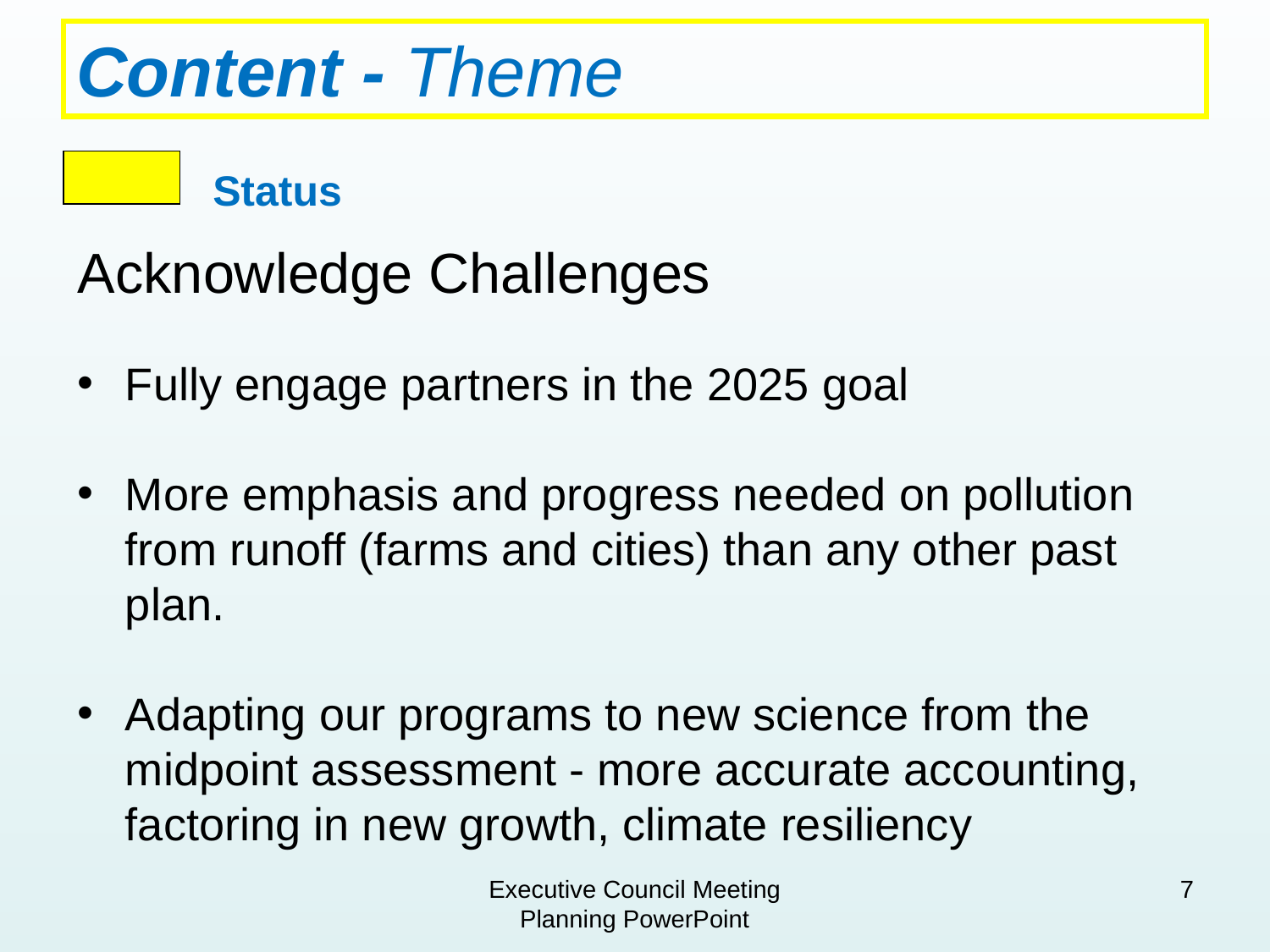

# Content - Theme
 Status

Acknowledge Challenges

Fully engage partners in the 2025 goal

More emphasis and progress needed on pollution from runoff (farms and cities) than any other past plan.

Adapting our programs to new science from the midpoint assessment - more accurate accounting, factoring in new growth, climate resiliency

Executive Council Meeting Planning PowerPoint
7